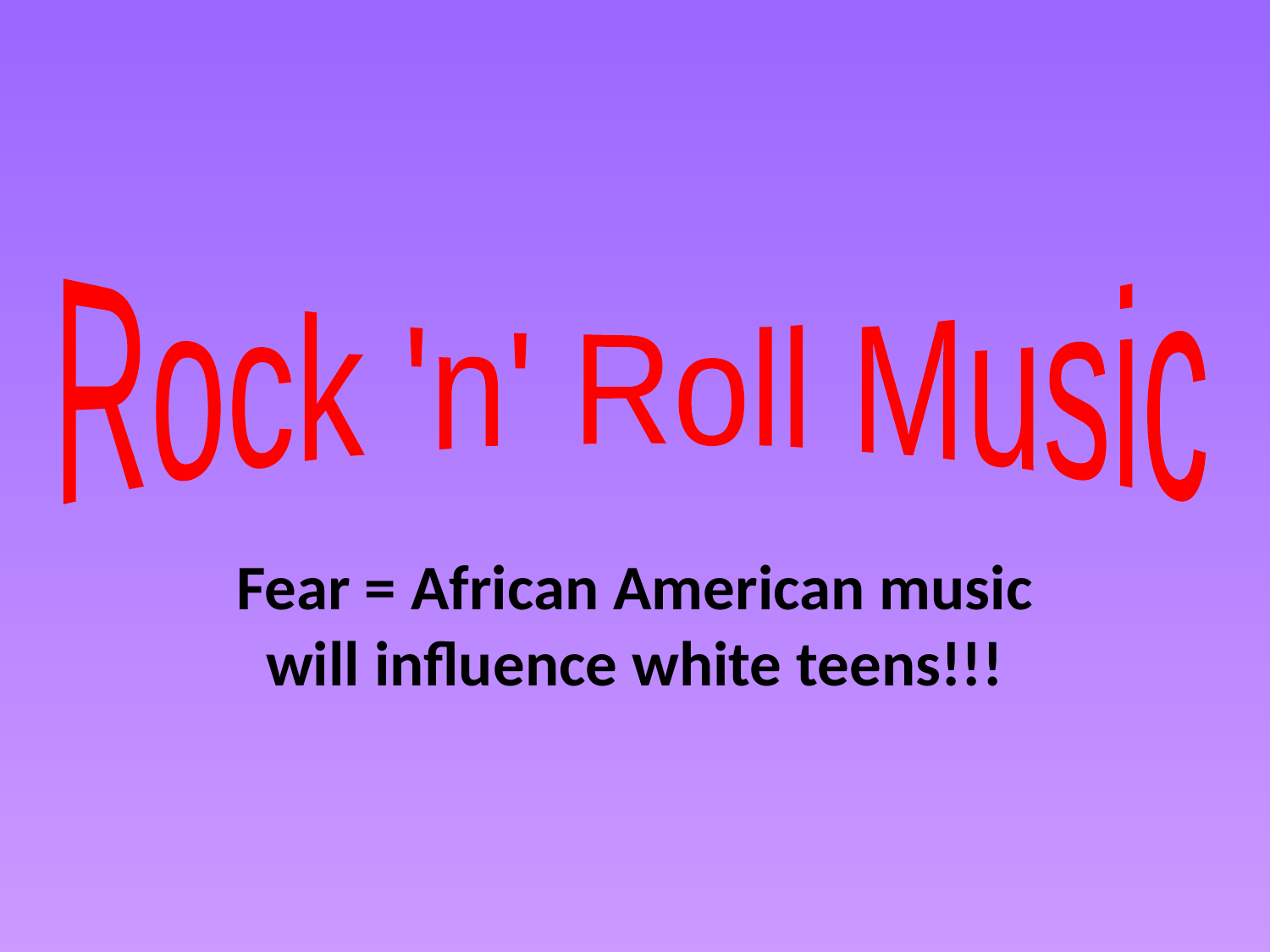

Rock 'n' Roll Music
Fear = African American music will influence white teens!!!